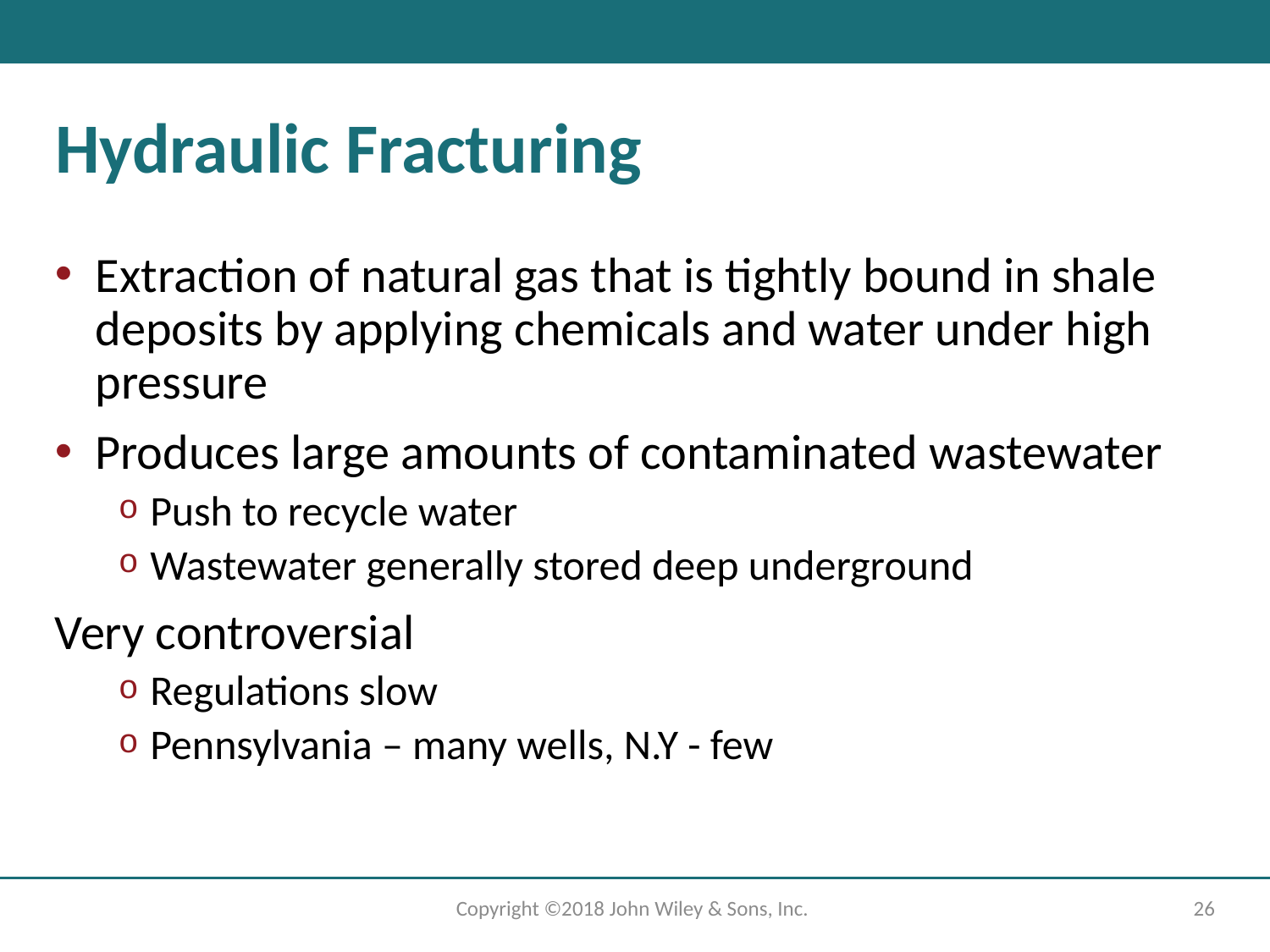

# Hydraulic Fracturing
Extraction of natural gas that is tightly bound in shale deposits by applying chemicals and water under high pressure
Produces large amounts of contaminated wastewater
Push to recycle water
Wastewater generally stored deep underground
Very controversial
Regulations slow
Pennsylvania – many wells, N.Y - few
Copyright ©2018 John Wiley & Sons, Inc.
26